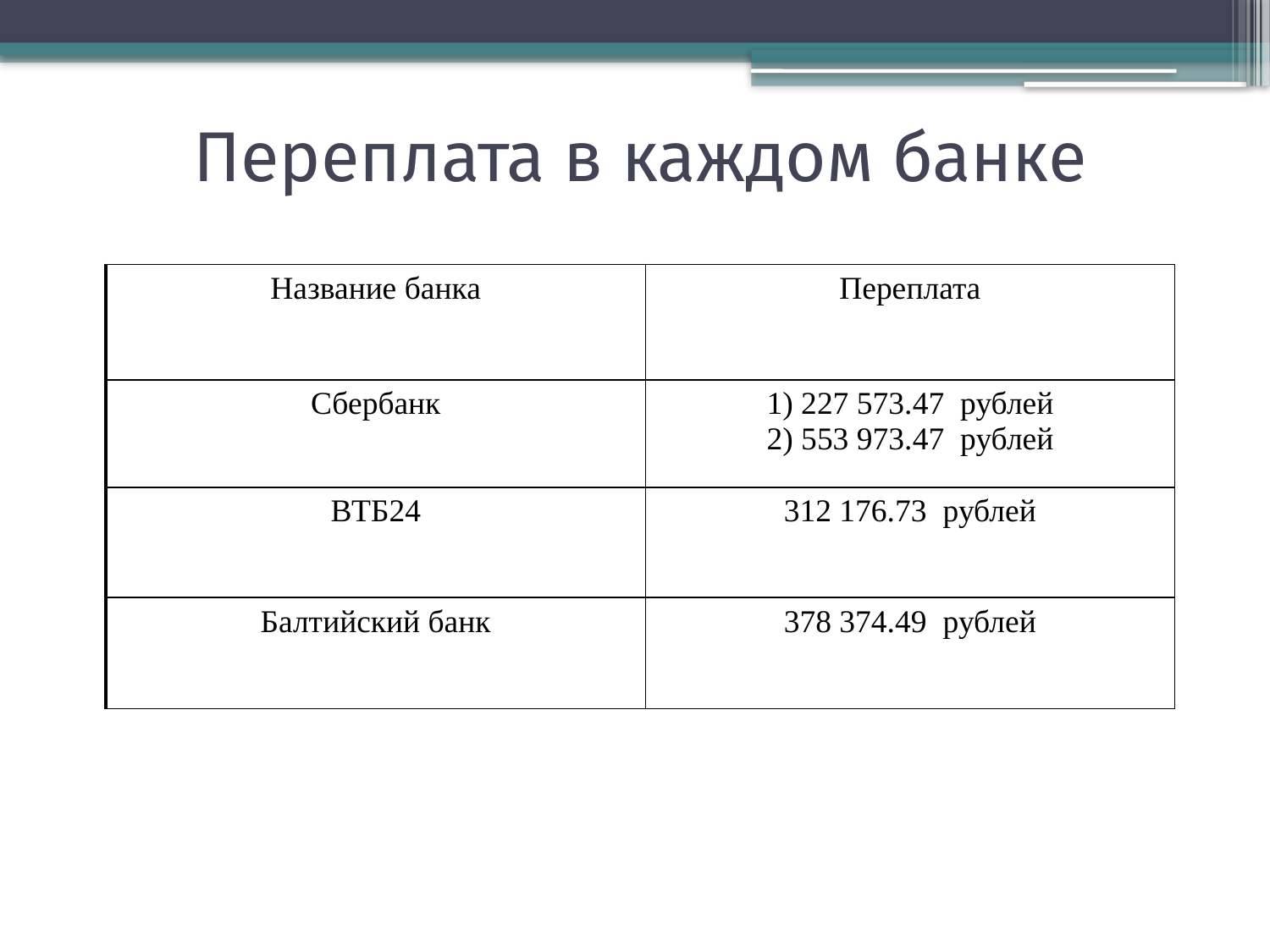

# Переплата в каждом банке
| Название банка | Переплата |
| --- | --- |
| Сбербанк | 1) 227 573.47 рублей 2) 553 973.47 рублей |
| ВТБ24 | 312 176.73 рублей |
| Балтийский банк | 378 374.49 рублей |